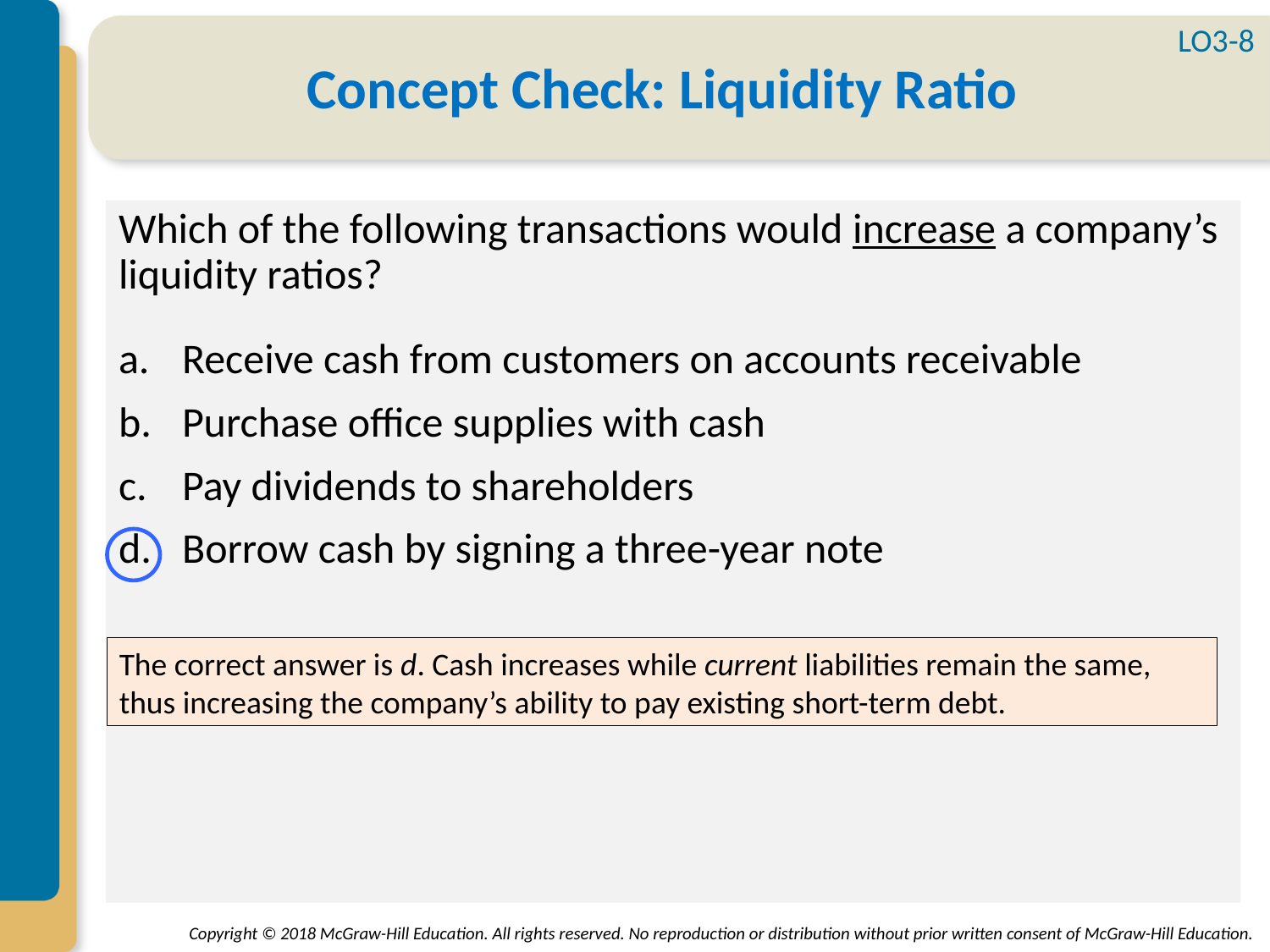

LO3-8
# Concept Check: Liquidity Ratio
Which of the following transactions would increase a company’s liquidity ratios?
Receive cash from customers on accounts receivable
Purchase office supplies with cash
Pay dividends to shareholders
Borrow cash by signing a three-year note

The correct answer is d. Cash increases while current liabilities remain the same, thus increasing the company’s ability to pay existing short-term debt.